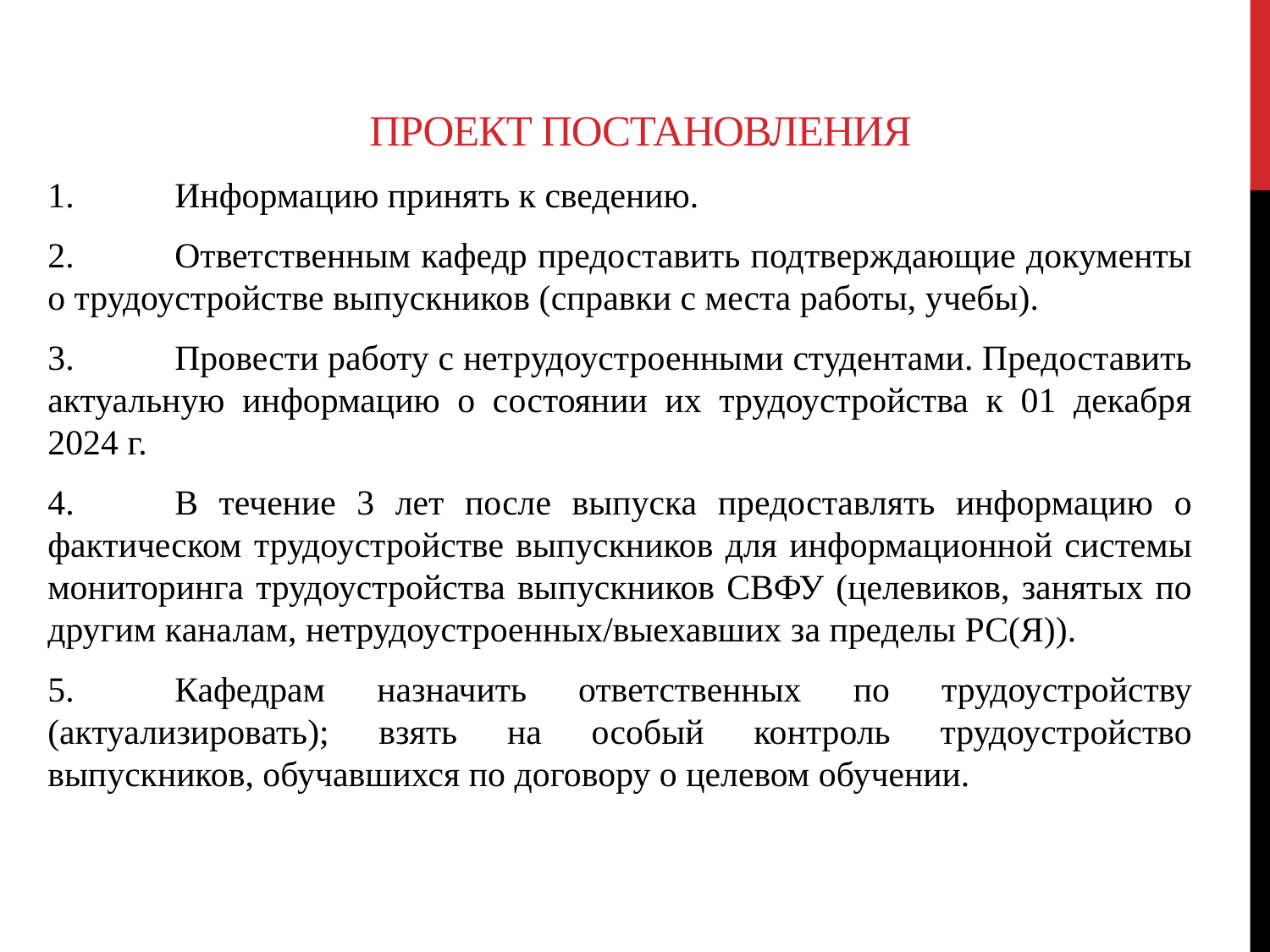

# Проект постановления
1.	Информацию принять к сведению.
2.	Ответственным кафедр предоставить подтверждающие документы о трудоустройстве выпускников (справки с места работы, учебы).
3.	Провести работу с нетрудоустроенными студентами. Предоставить актуальную информацию о состоянии их трудоустройства к 01 декабря 2024 г.
4.	В течение 3 лет после выпуска предоставлять информацию о фактическом трудоустройстве выпускников для информационной системы мониторинга трудоустройства выпускников СВФУ (целевиков, занятых по другим каналам, нетрудоустроенных/выехавших за пределы РС(Я)).
5.	Кафедрам назначить ответственных по трудоустройству (актуализировать); взять на особый контроль трудоустройство выпускников, обучавшихся по договору о целевом обучении.